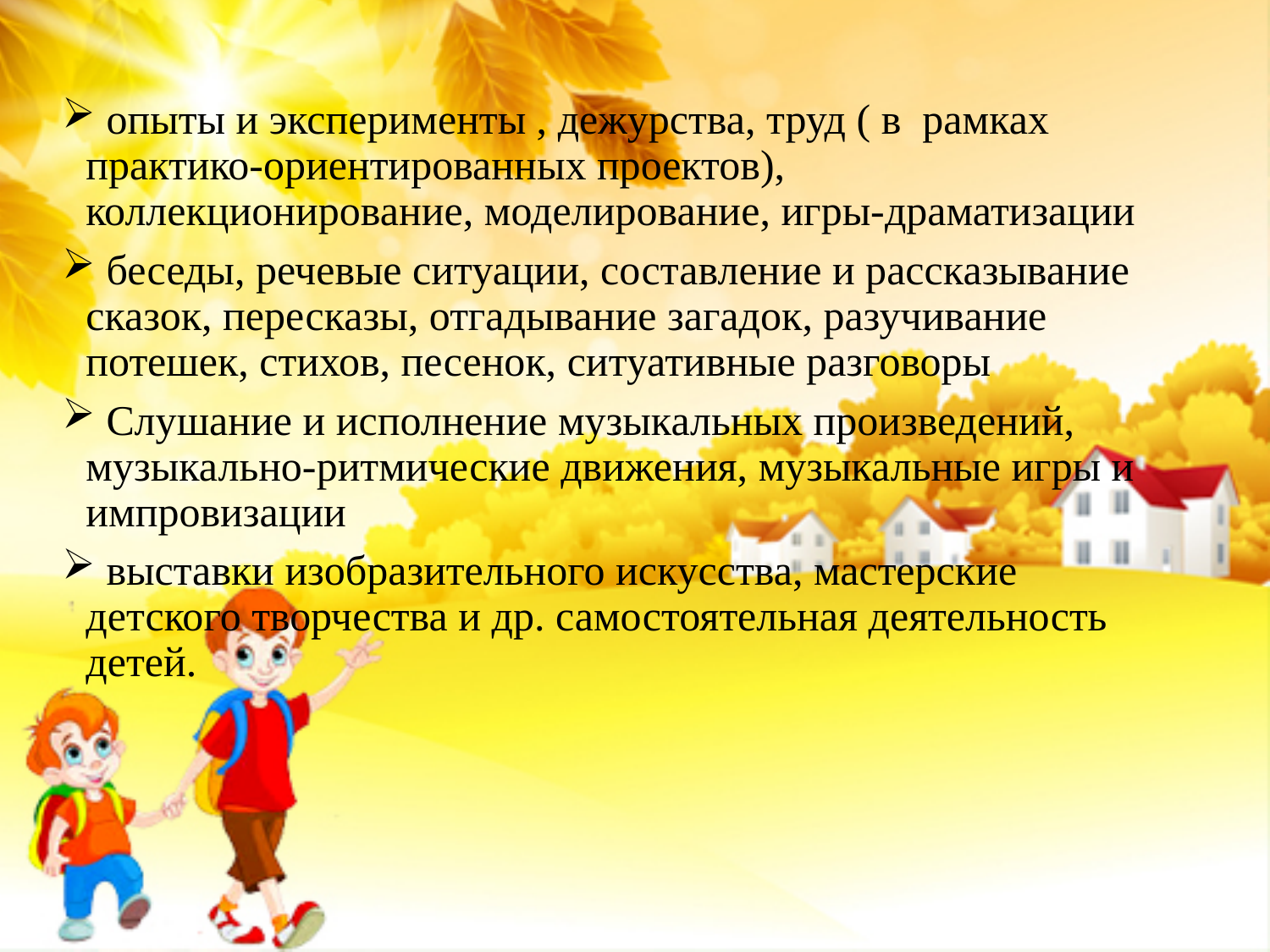

опыты и эксперименты , дежурства, труд ( в  рамках практико-ориентированных проектов), коллекционирование, моделирование, игры-драматизации
 беседы, речевые ситуации, составление и рассказывание сказок, пересказы, отгадывание загадок, разучивание потешек, стихов, песенок, ситуативные разговоры
 Слушание и исполнение музыкальных произведений, музыкально-ритмические движения, музыкальные игры и импровизации
 выставки изобразительного искусства, мастерские детского творчества и др. самостоятельная деятельность детей.